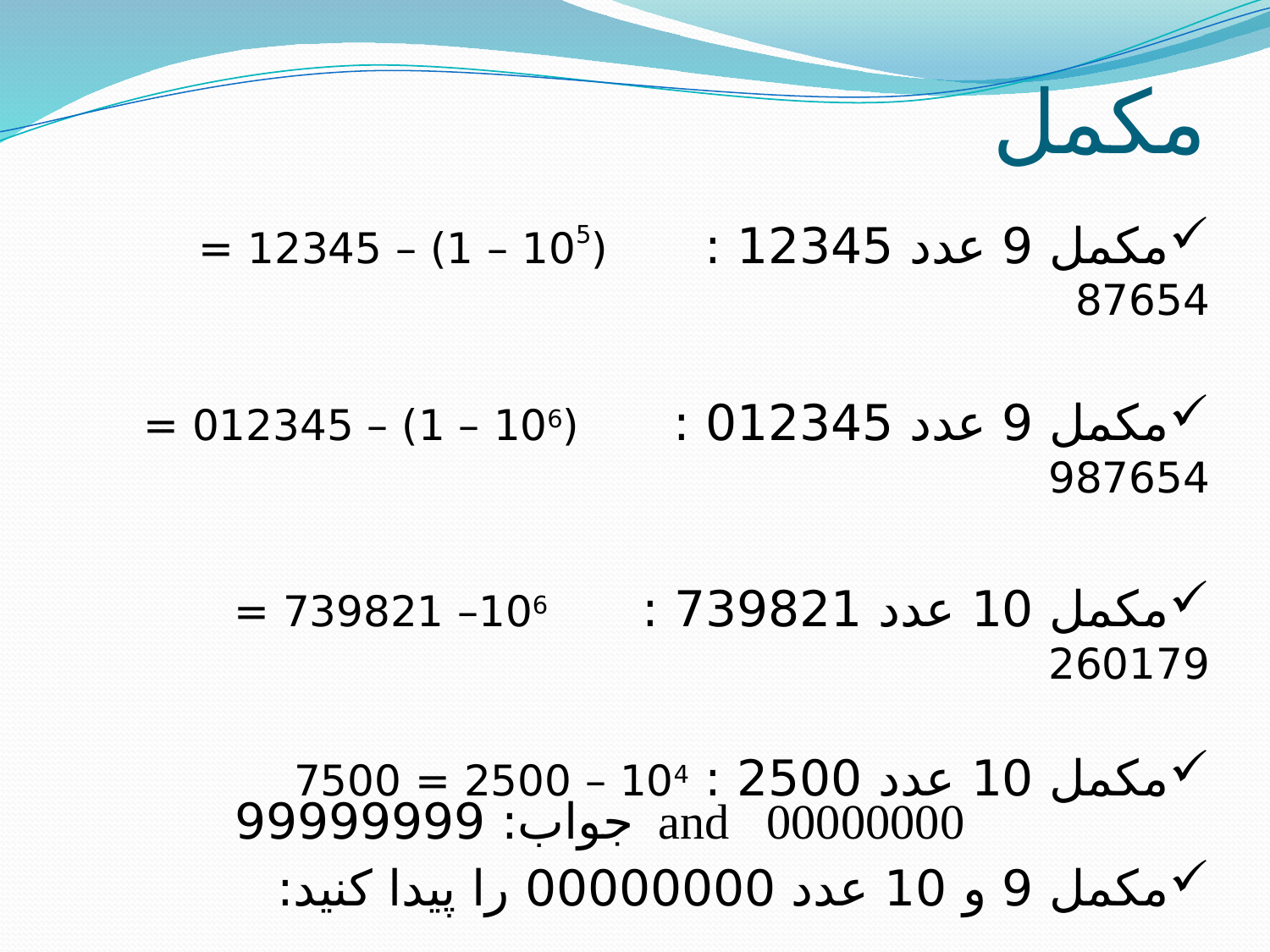

# مکمل
مکمل 9 عدد 12345 :		      (105 – 1) – 12345 = 87654

مکمل 9 عدد 012345 :	      (106 – 1) – 012345 = 987654

مکمل 10 عدد 739821 :	      106– 739821 = 260179

مکمل 10 عدد 2500 :	 104 – 2500 = 7500

مکمل 9 و 10 عدد 00000000 را پیدا کنید:

جواب: 99999999  and   00000000